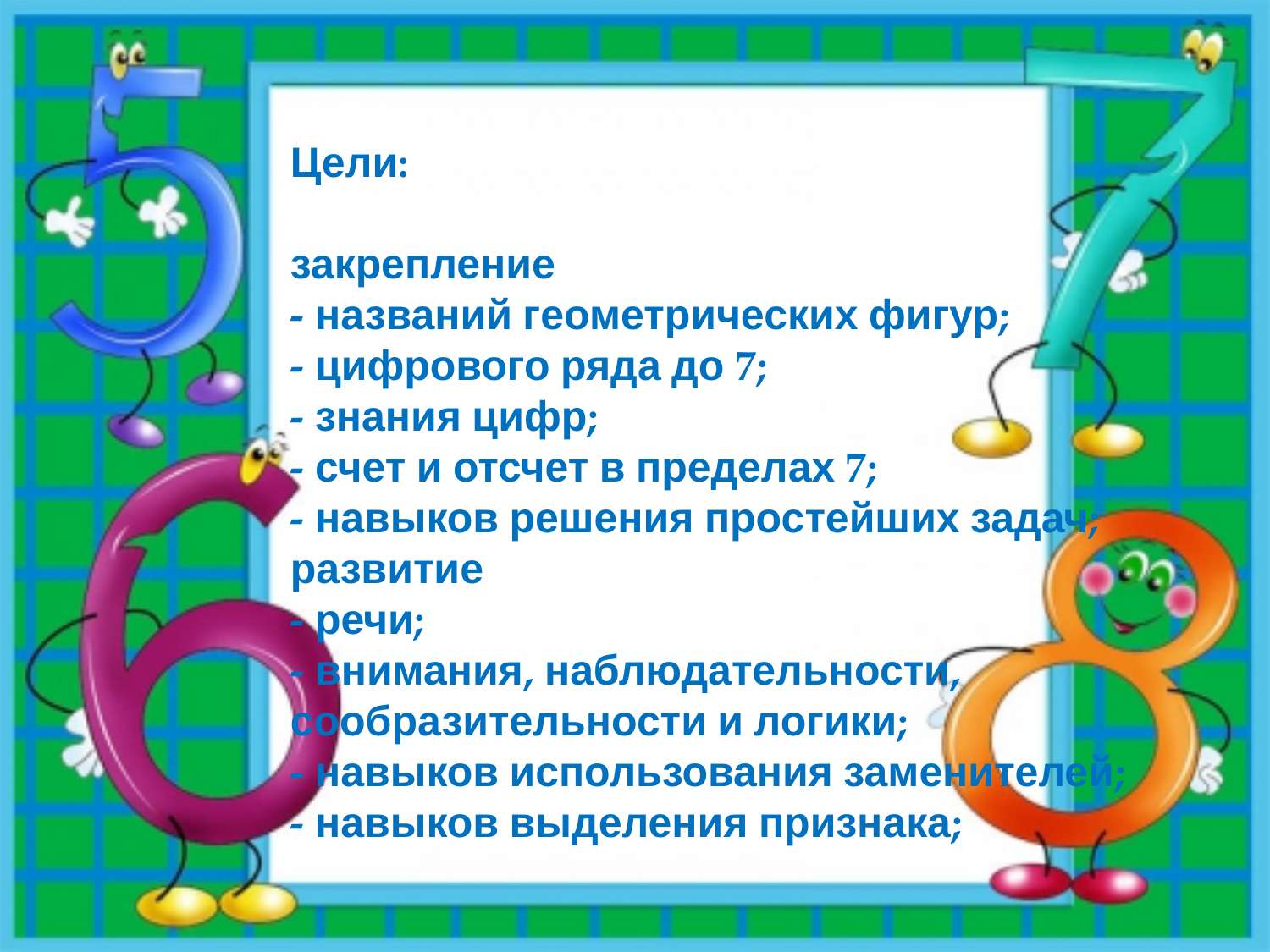

Цели:

закрепление
- названий геометрических фигур;
- цифрового ряда до 7;
- знания цифр;
- счет и отсчет в пределах 7;
- навыков решения простейших задач;
развитие
- речи;
- внимания, наблюдательности, сообразительности и логики;
- навыков использования заменителей;
- навыков выделения признака;